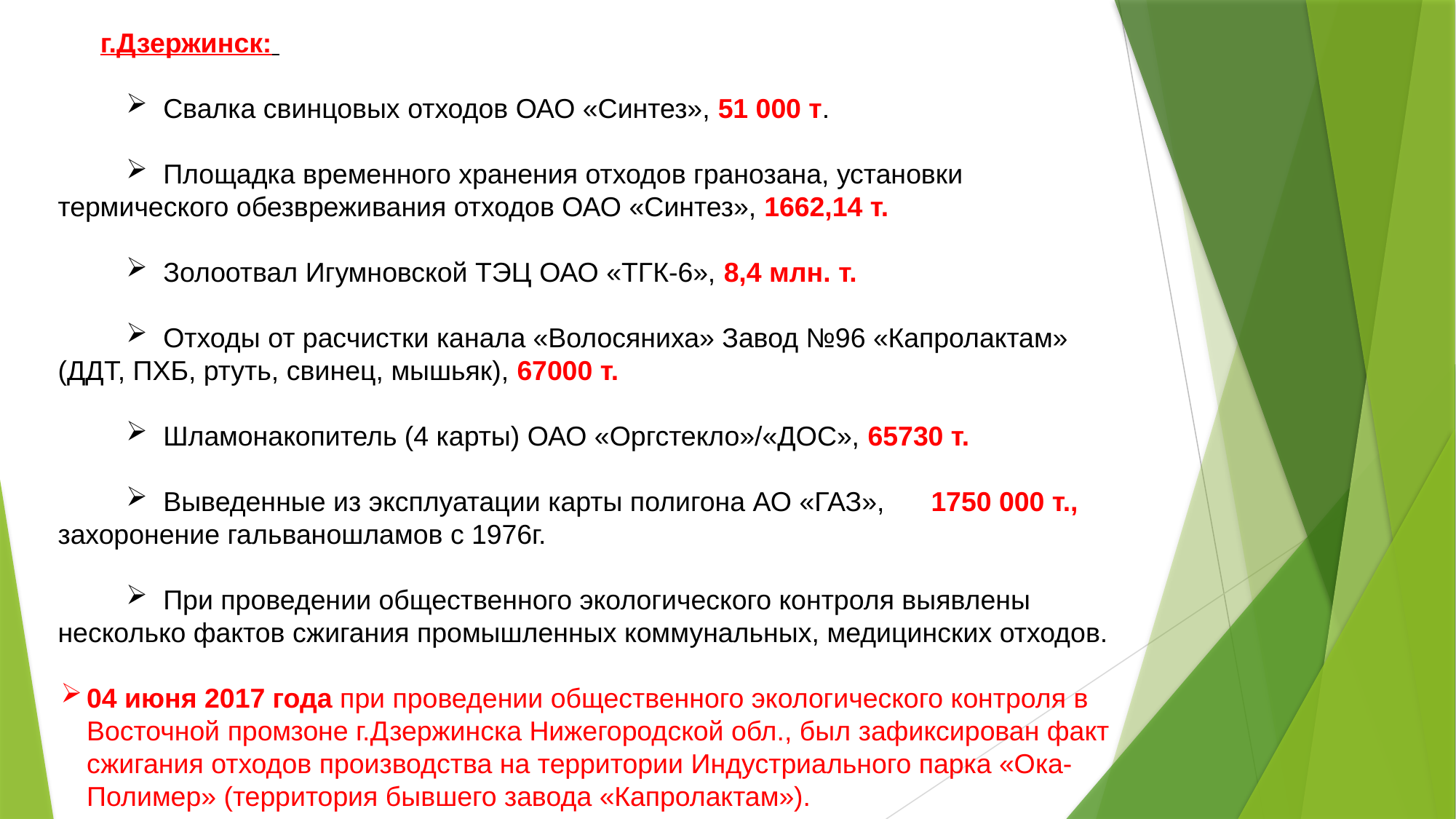

г.Дзержинск:

  Свалка свинцовых отходов ОАО «Синтез», 51 000 т.

  Площадка временного хранения отходов гранозана, установки термического обезвреживания отходов ОАО «Синтез», 1662,14 т.

  Золоотвал Игумновской ТЭЦ ОАО «ТГК-6», 8,4 млн. т.

  Отходы от расчистки канала «Волосяниха» Завод №96 «Капролактам» (ДДТ, ПХБ, ртуть, свинец, мышьяк), 67000 т.

  Шламонакопитель (4 карты) ОАО «Оргстекло»/«ДОС», 65730 т.

  Выведенные из эксплуатации карты полигона АО «ГАЗ», 	1750 000 т., захоронение гальваношламов с 1976г.

  При проведении общественного экологического контроля выявлены несколько фактов сжигания промышленных коммунальных, медицинских отходов.

04 июня 2017 года при проведении общественного экологического контроля в Восточной промзоне г.Дзержинска Нижегородской обл., был зафиксирован факт сжигания отходов производства на территории Индустриального парка «Ока-Полимер» (территория бывшего завода «Капролактам»).